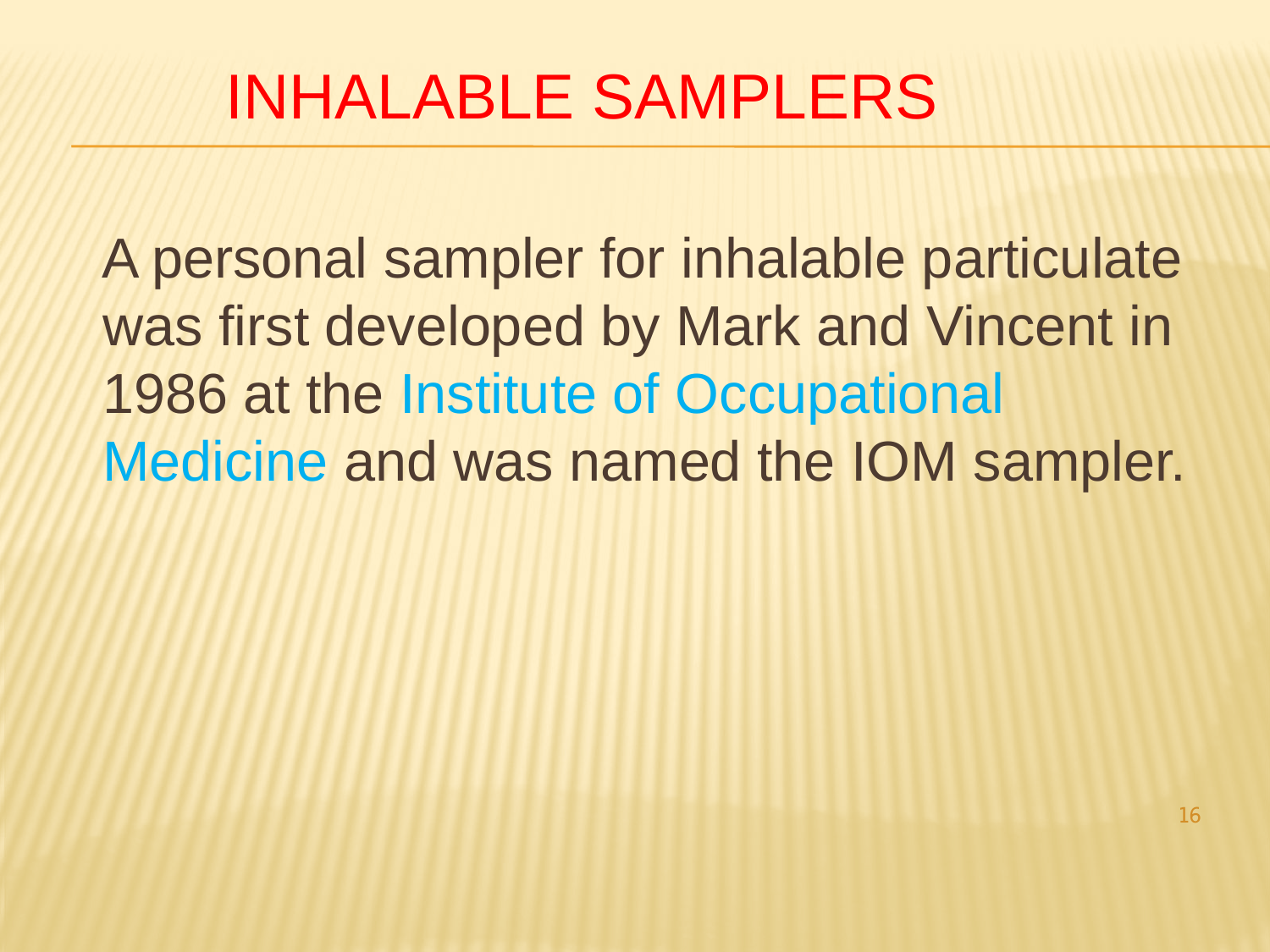

# INHALABLE SAMPLERS
   A personal sampler for inhalable particulate was first developed by Mark and Vincent in 1986 at the Institute of Occupational Medicine and was named the IOM sampler.
16